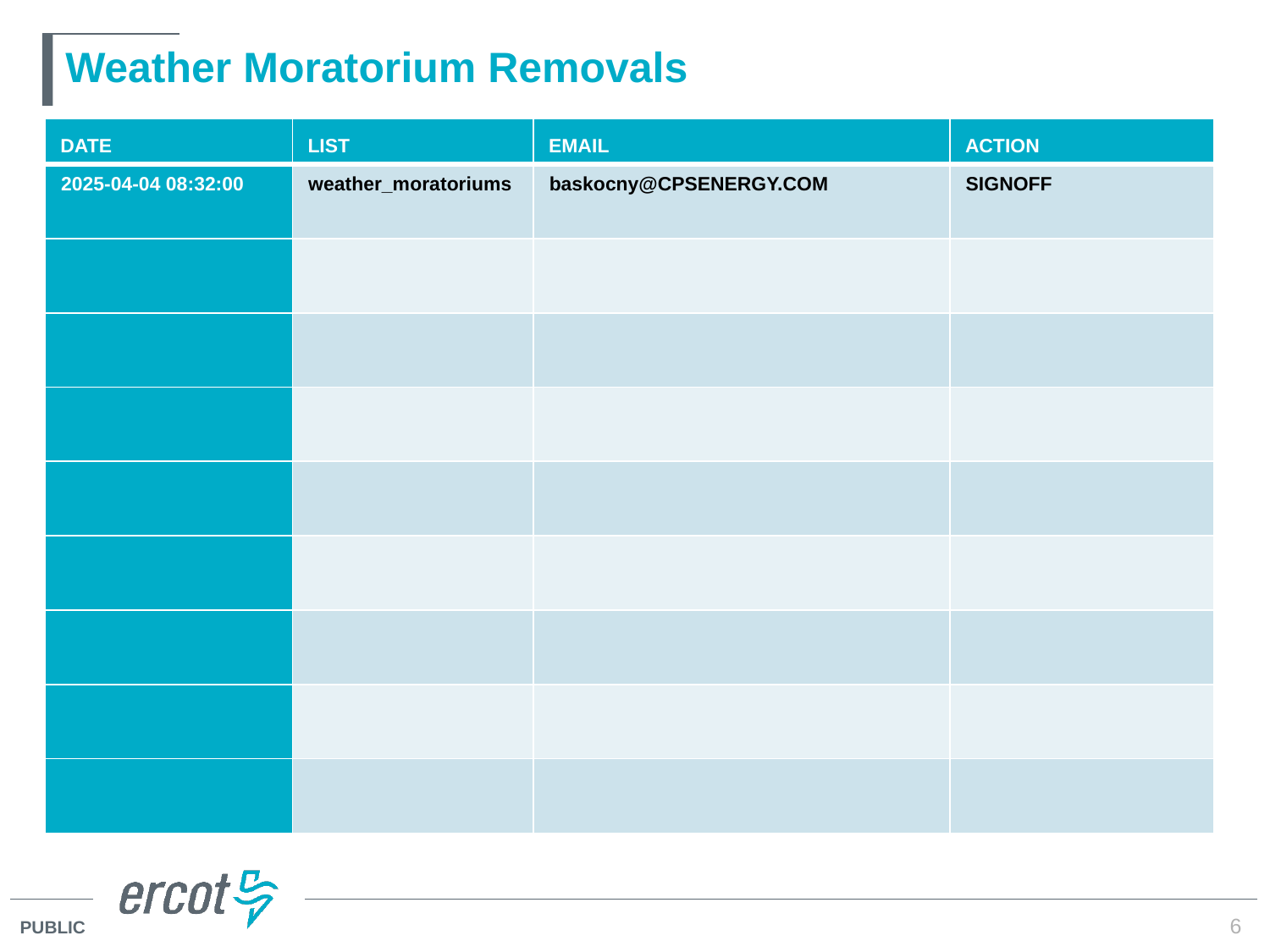

# Weather Moratorium Removals

| DATE | LIST | EMAIL | ACTION |
| --- | --- | --- | --- |
| 2025-04-04 08:32:00 | weather\_moratoriums | baskocny@CPSENERGY.COM | SIGNOFF |
|  |  |  |  |
|  |  |  |  |
|  |  |  |  |
|  |  |  |  |
|  |  |  |  |
|  |  |  |  |
|  |  |  |  |
|  |  |  |  |
6